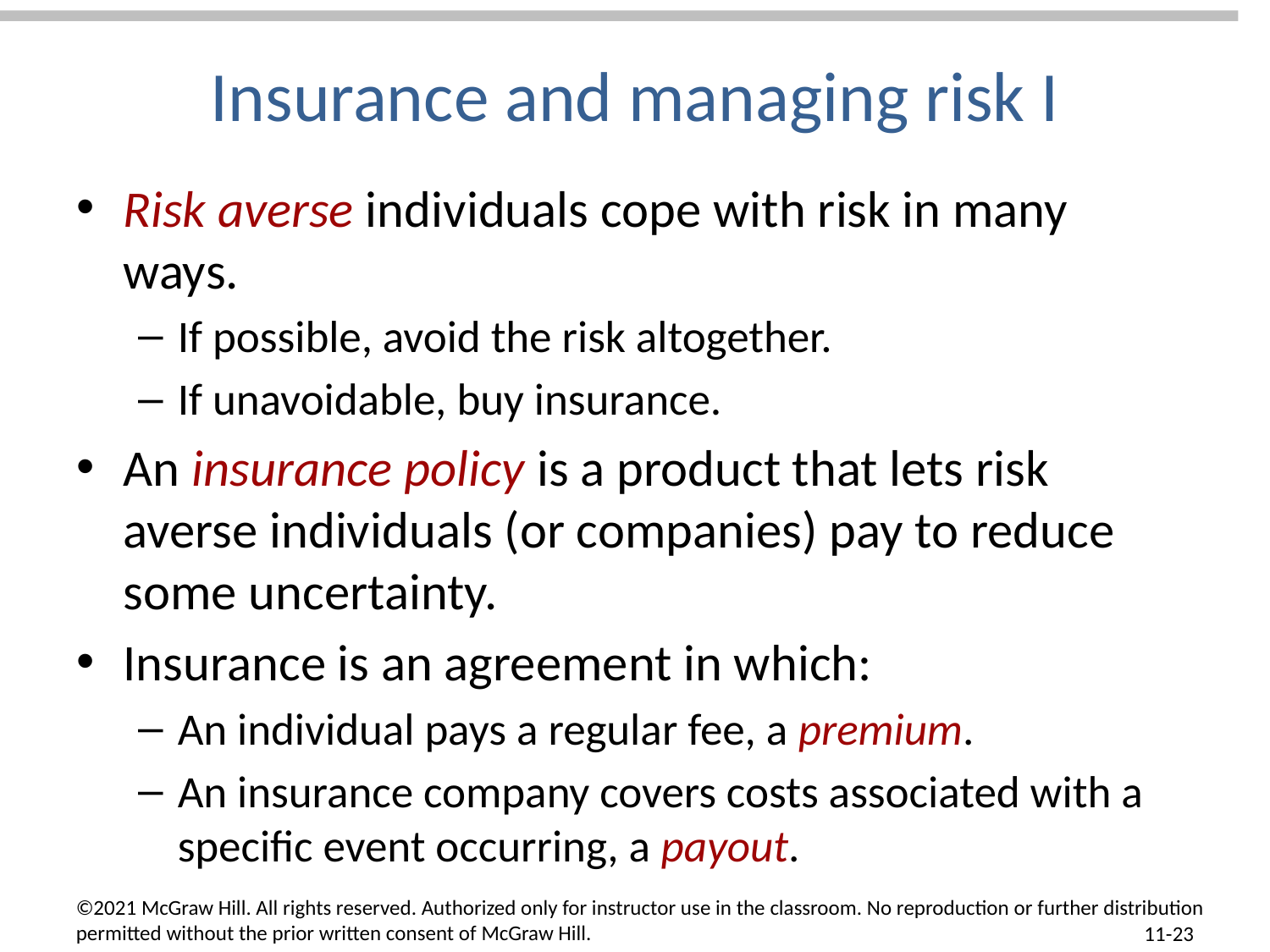

# Insurance and managing risk I
Risk averse individuals cope with risk in many ways.
If possible, avoid the risk altogether.
If unavoidable, buy insurance.
An insurance policy is a product that lets risk averse individuals (or companies) pay to reduce some uncertainty.
Insurance is an agreement in which:
An individual pays a regular fee, a premium.
An insurance company covers costs associated with a specific event occurring, a payout.